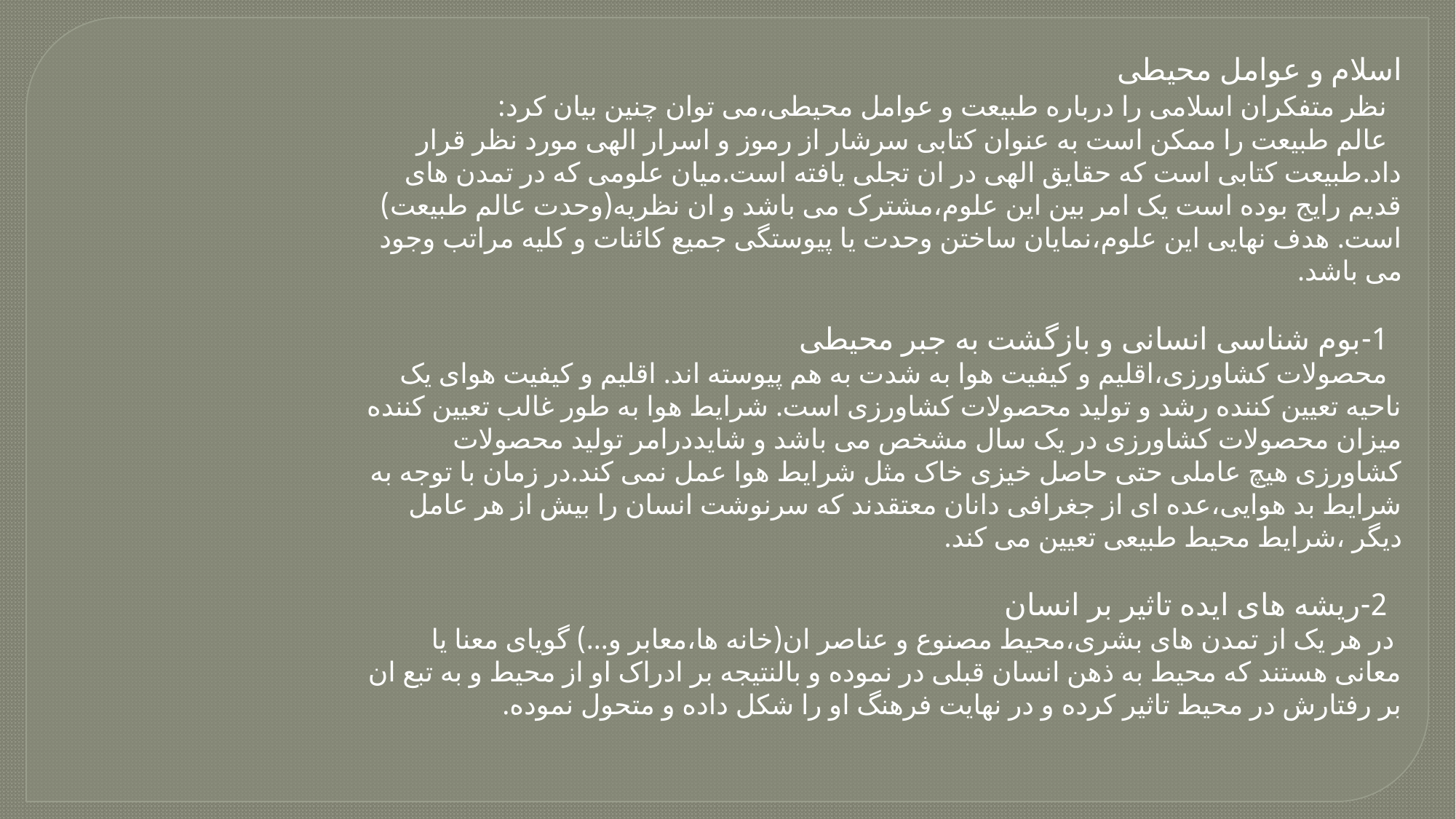

اسلام و عوامل محیطی
  نظر متفکران اسلامی را درباره طبیعت و عوامل محیطی،می توان چنین بیان کرد:
  عالم طبیعت را ممکن است به عنوان کتابی سرشار از رموز و اسرار الهی مورد نظر قرار داد.طبیعت کتابی است که حقایق الهی در ان تجلی یافته است.میان علومی که در تمدن های قدیم رایج بوده است یک امر بین این علوم،مشترک می باشد و ان نظریه(وحدت عالم طبیعت) است. هدف نهایی این علوم،نمایان ساختن وحدت یا پیوستگی جمیع کائنات و کلیه مراتب وجود می باشد.
  1-بوم شناسی انسانی و بازگشت به جبر محیطی
  محصولات کشاورزی،اقلیم و کیفیت هوا به شدت به هم پیوسته اند. اقلیم و کیفیت هوای یک ناحیه تعیین کننده رشد و تولید محصولات کشاورزی است. شرایط هوا به طور غالب تعیین کننده میزان محصولات کشاورزی در یک سال مشخص می باشد و شایددرامر تولید محصولات کشاورزی هیچ عاملی حتی حاصل خیزی خاک مثل شرایط هوا عمل نمی کند.در زمان با توجه به شرایط بد هوایی،عده ای از جغرافی دانان معتقدند که سرنوشت انسان را بیش از هر عامل دیگر ،شرایط محیط طبیعی تعیین می کند.
  2-ریشه های ایده تاثیر بر انسان
 در هر یک از تمدن های بشری،محیط مصنوع و عناصر ان(خانه ها،معابر و...) گویای معنا یا معانی هستند که محیط به ذهن انسان قبلی در نموده و بالنتیجه بر ادراک او از محیط و به تبع ان بر رفتارش در محیط تاثیر کرده و در نهایت فرهنگ او را شکل داده و متحول نموده.